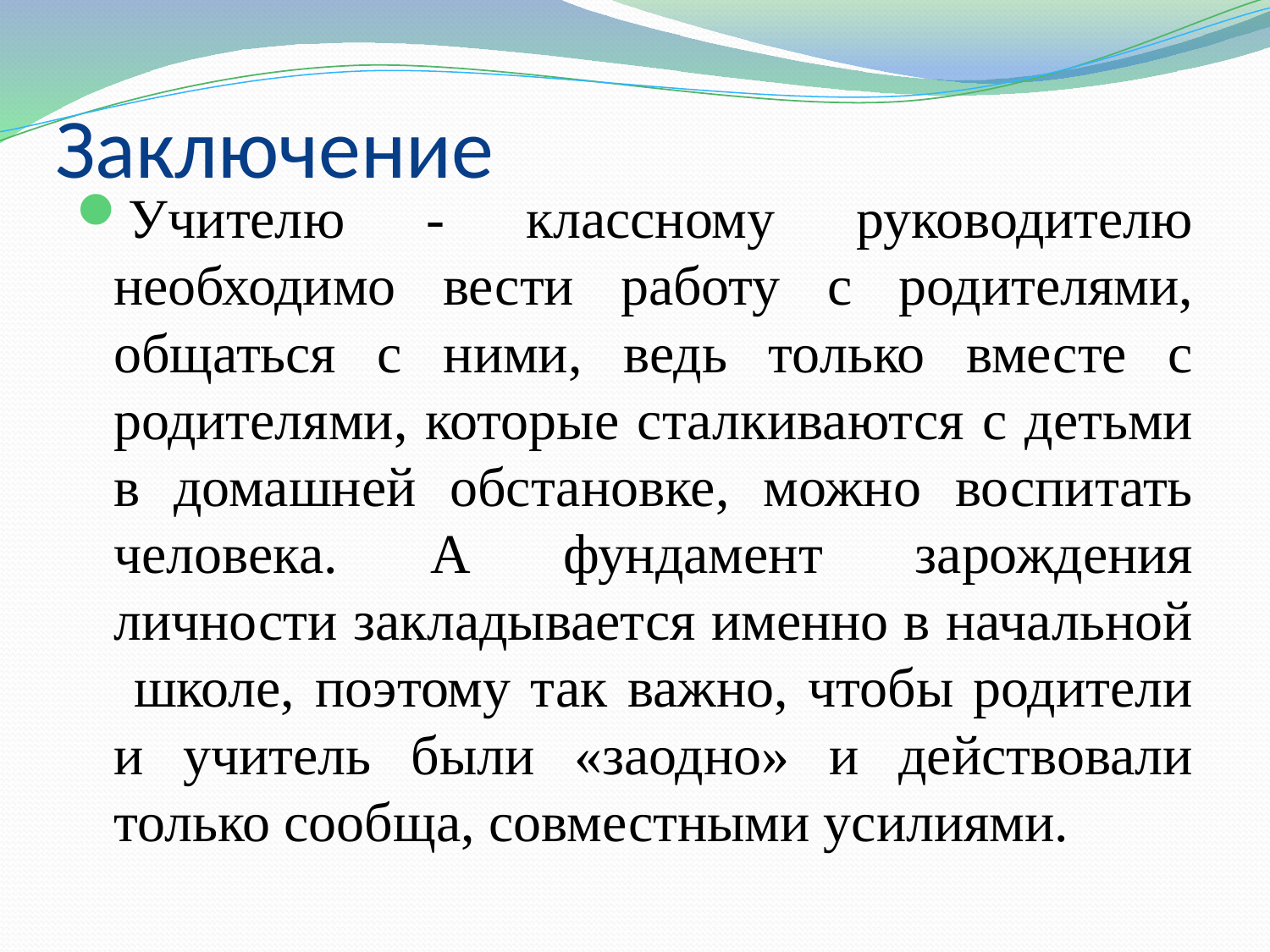

# Заключение
Учителю - классному руководителю необходимо вести работу с родителями, общаться с ними, ведь только вместе с родителями, которые сталкиваются с детьми в домашней обстановке, можно воспитать человека. А фундамент зарождения личности закладывается именно в начальной  школе, поэтому так важно, чтобы родители и учитель были «заодно» и действовали только сообща, совместными усилиями.